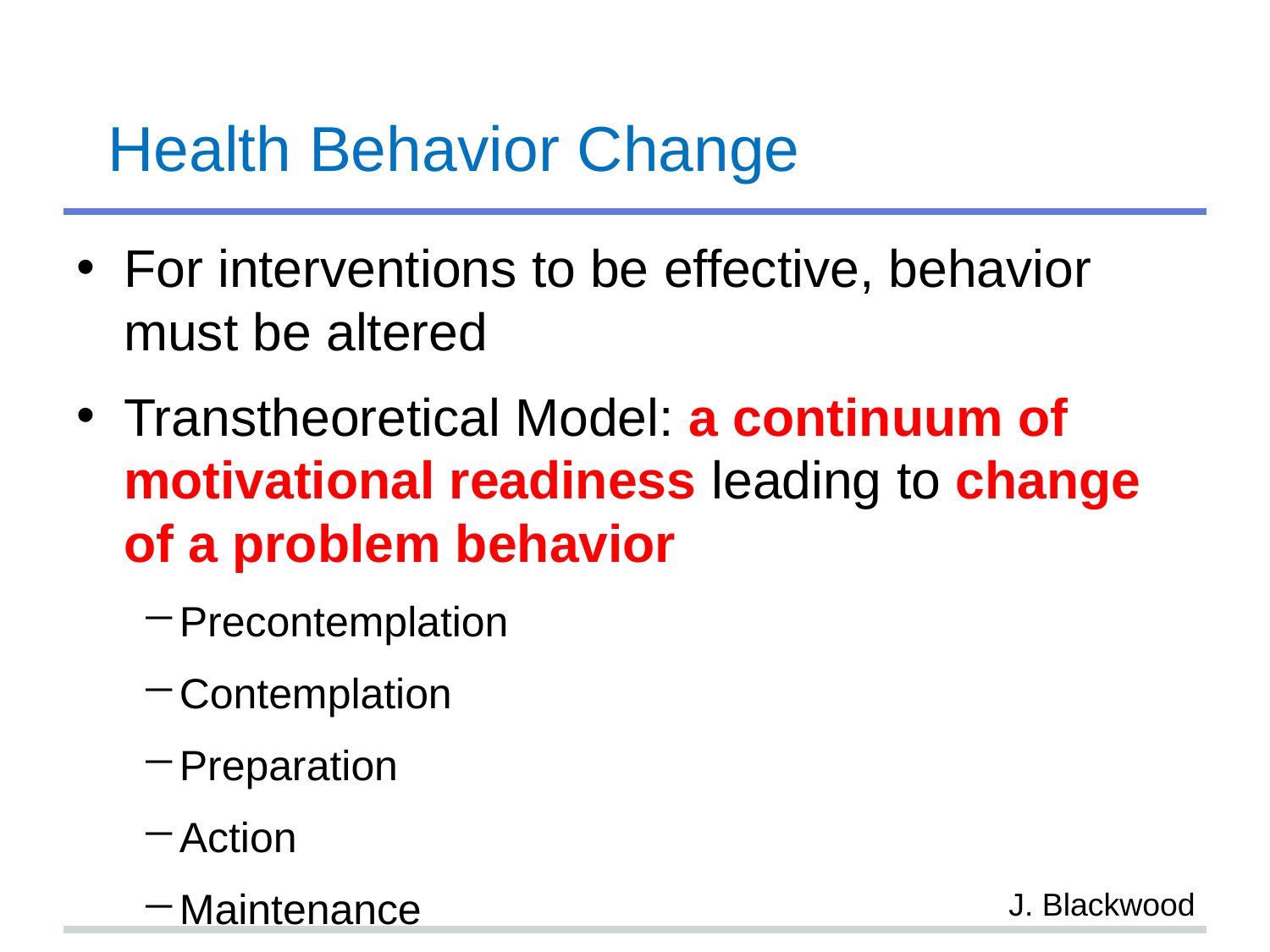

# Health Behavior Change
For interventions to be effective, behavior must be altered
Transtheoretical Model: a continuum of motivational readiness leading to change of a problem behavior
Precontemplation
Contemplation
Preparation
Action
Maintenance

J. Blackwood